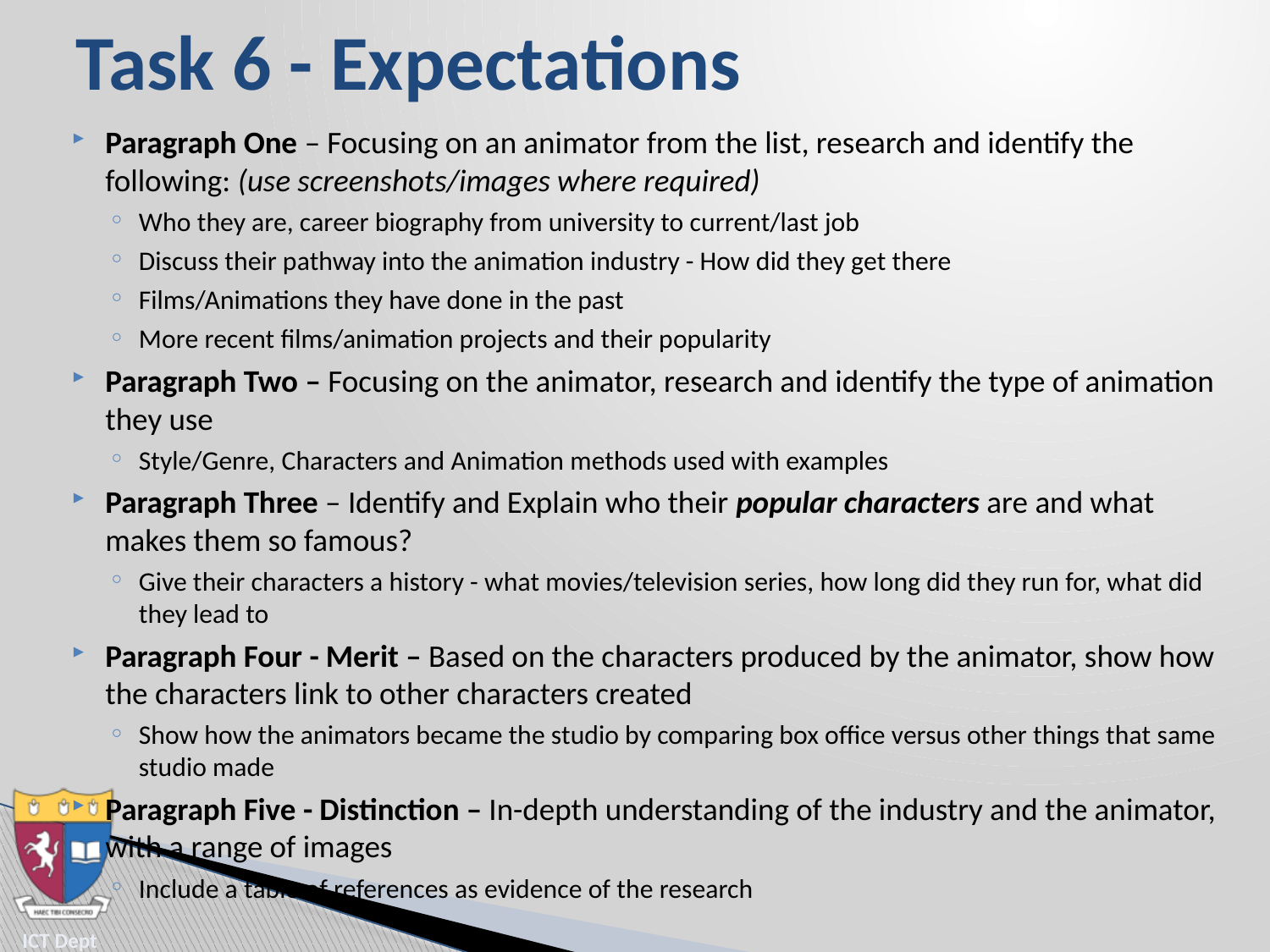

# Task 6 - Expectations
Paragraph One – Focusing on an animator from the list, research and identify the following: (use screenshots/images where required)
Who they are, career biography from university to current/last job
Discuss their pathway into the animation industry - How did they get there
Films/Animations they have done in the past
More recent films/animation projects and their popularity
Paragraph Two – Focusing on the animator, research and identify the type of animation they use
Style/Genre, Characters and Animation methods used with examples
Paragraph Three – Identify and Explain who their popular characters are and what makes them so famous?
Give their characters a history - what movies/television series, how long did they run for, what did they lead to
Paragraph Four - Merit – Based on the characters produced by the animator, show how the characters link to other characters created
Show how the animators became the studio by comparing box office versus other things that same studio made
Paragraph Five - Distinction – In-depth understanding of the industry and the animator, with a range of images
Include a table of references as evidence of the research